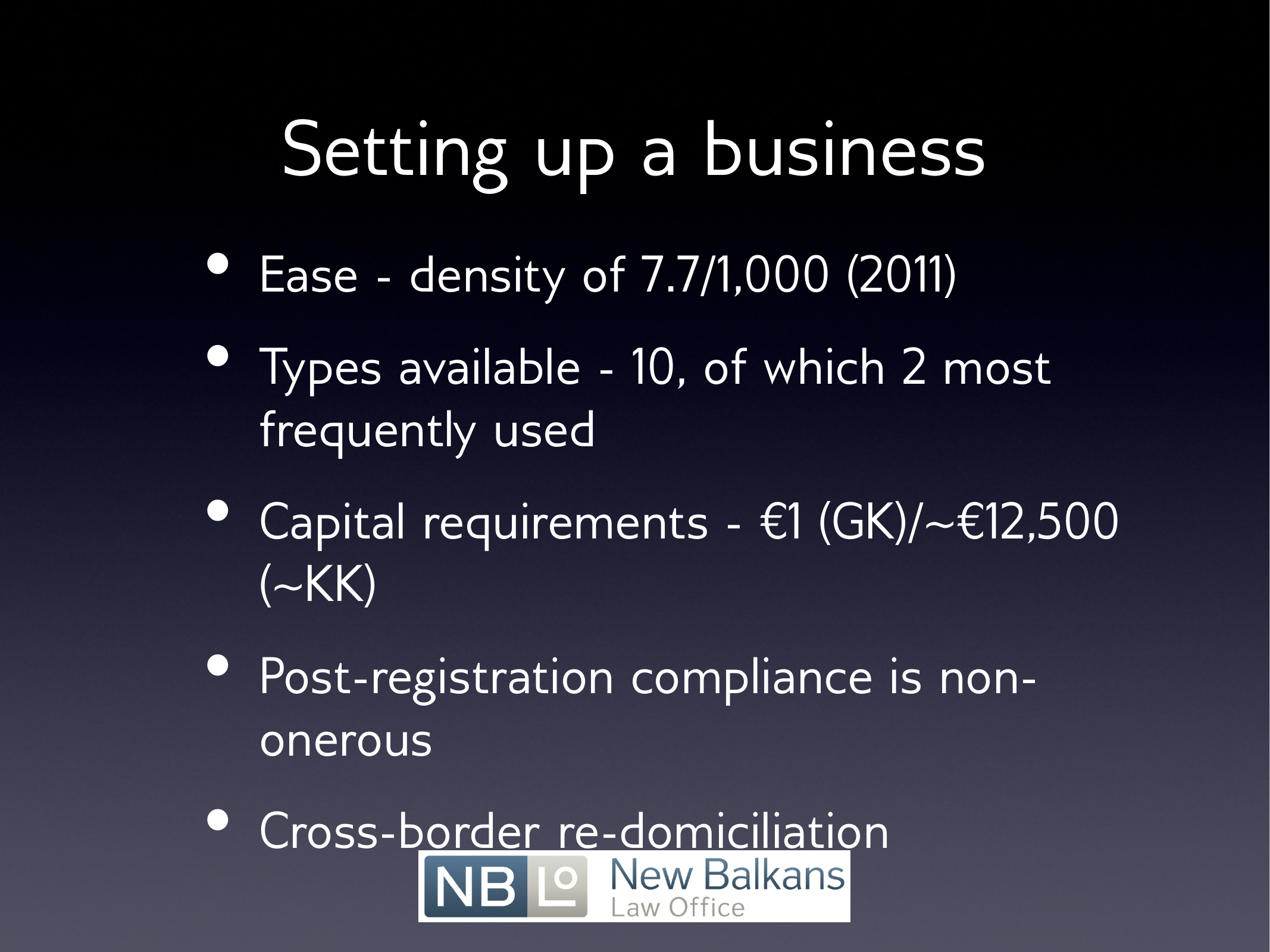

# Setting up a business
Ease - density of 7.7/1,000 (2011)
Types available - 10, of which 2 most frequently used
Capital requirements - €1 (GK)/~€12,500 (~KK)
Post-registration compliance is non-onerous
Cross-border re-domiciliation